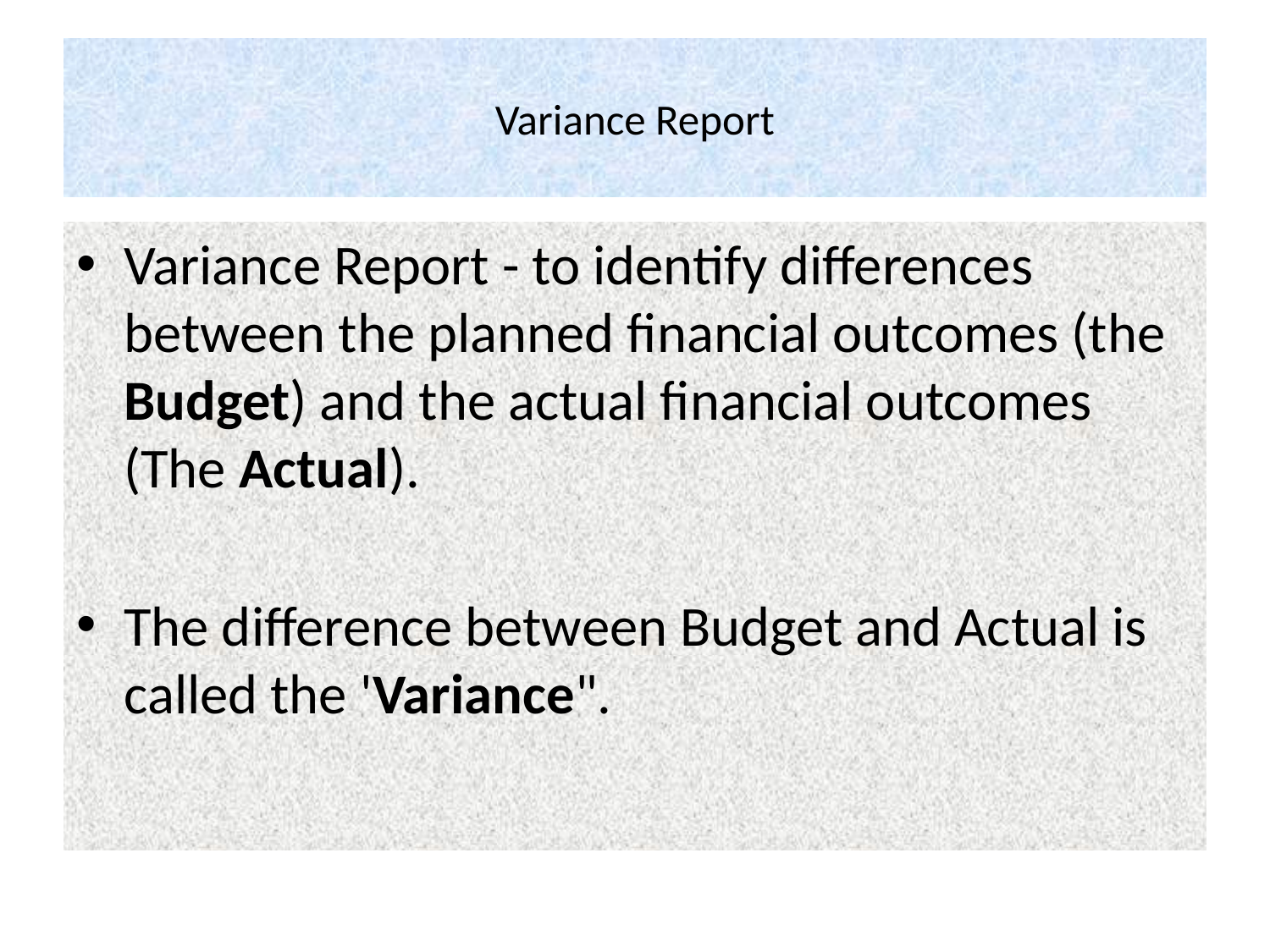

# Variance Report
Variance Report - to identify differences between the planned financial outcomes (the Budget) and the actual financial outcomes (The Actual).

The difference between Budget and Actual is called the 'Variance".